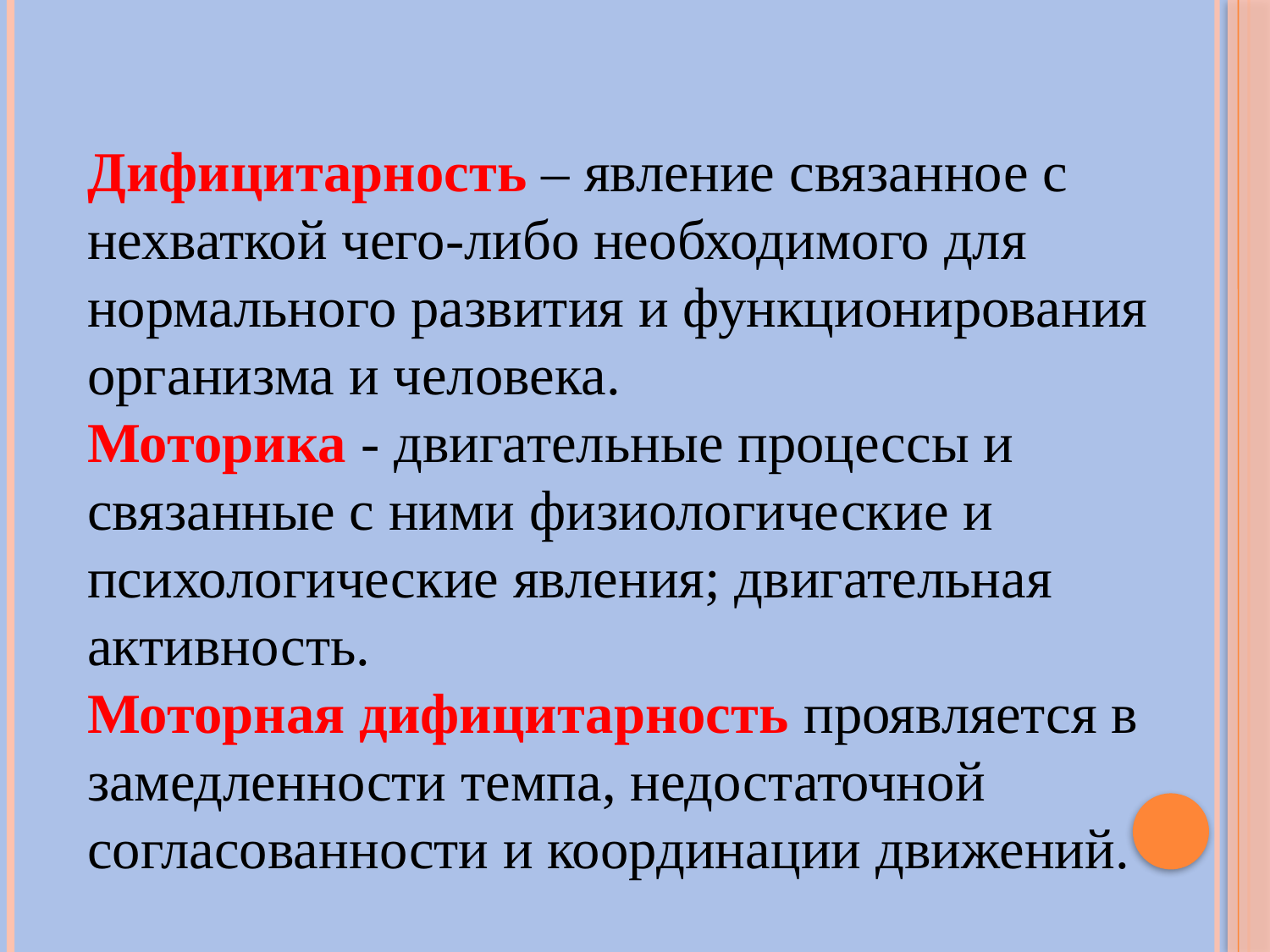

Дифицитарность – явление связанное с нехваткой чего-либо необходимого для нормального развития и функционирования организма и человека.
Моторика - двигательные процессы и связанные с ними физиологические и психологические явления; двигательная активность.
Моторная дифицитарность проявляется в замедленности темпа, недостаточной согласованности и координации движений.